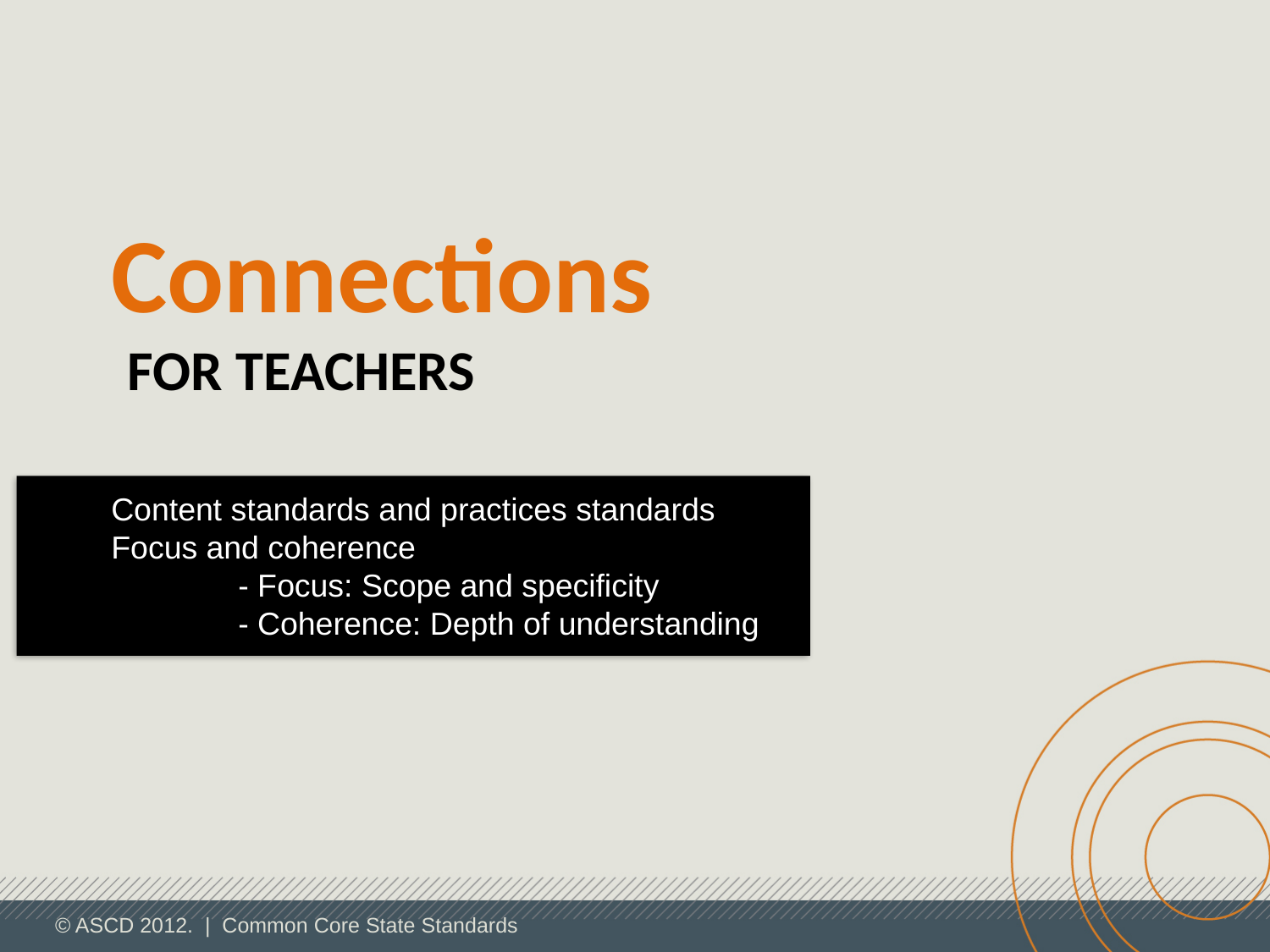

Connections
# FOR TEACHERS

Content standards and practices standards
Focus and coherence
	- Focus: Scope and specificity
	- Coherence: Depth of understanding
© ASCD 2012.  |  Common Core State Standards